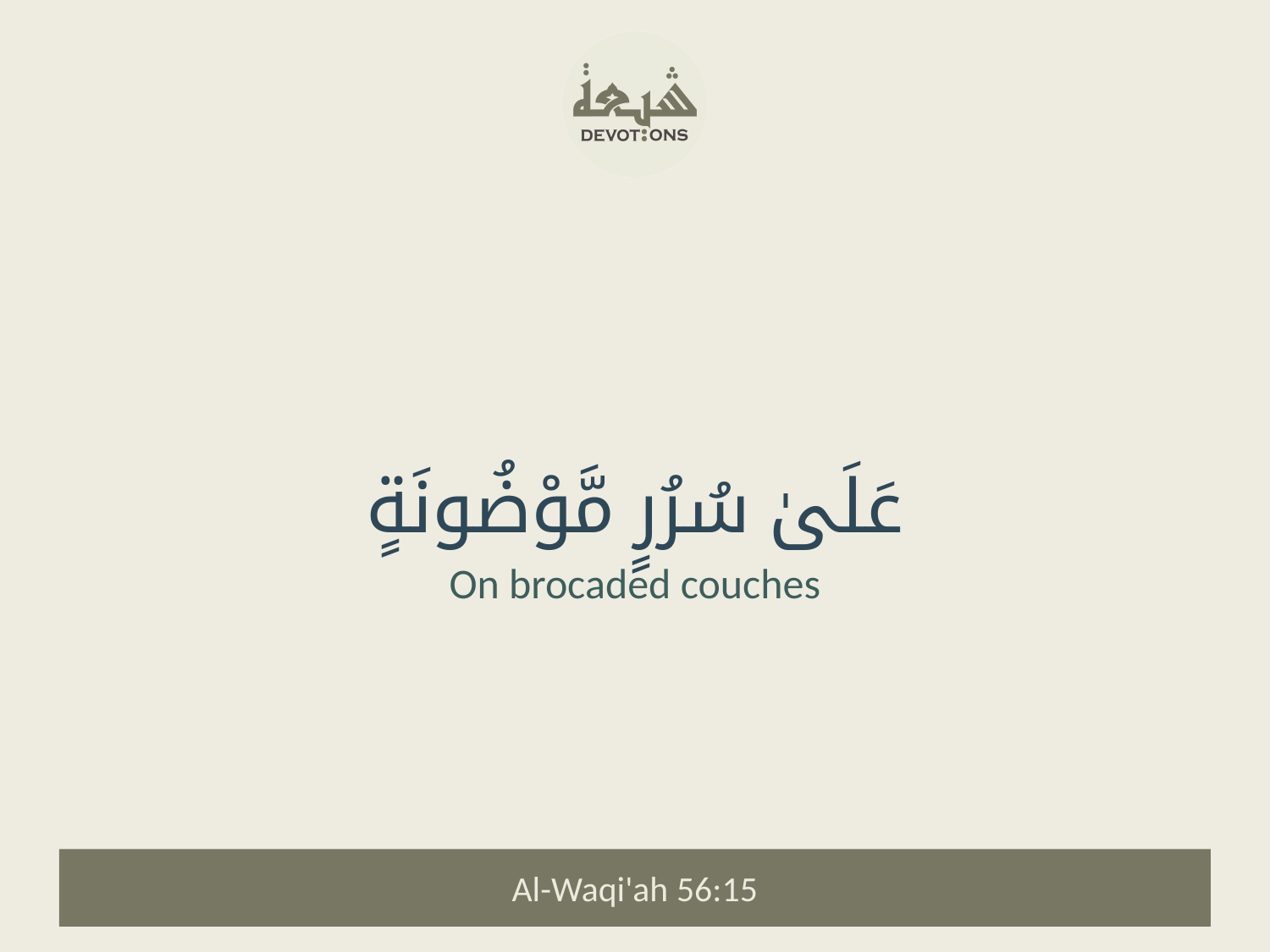

عَلَىٰ سُرُرٍ مَّوْضُونَةٍ
On brocaded couches
Al-Waqi'ah 56:15